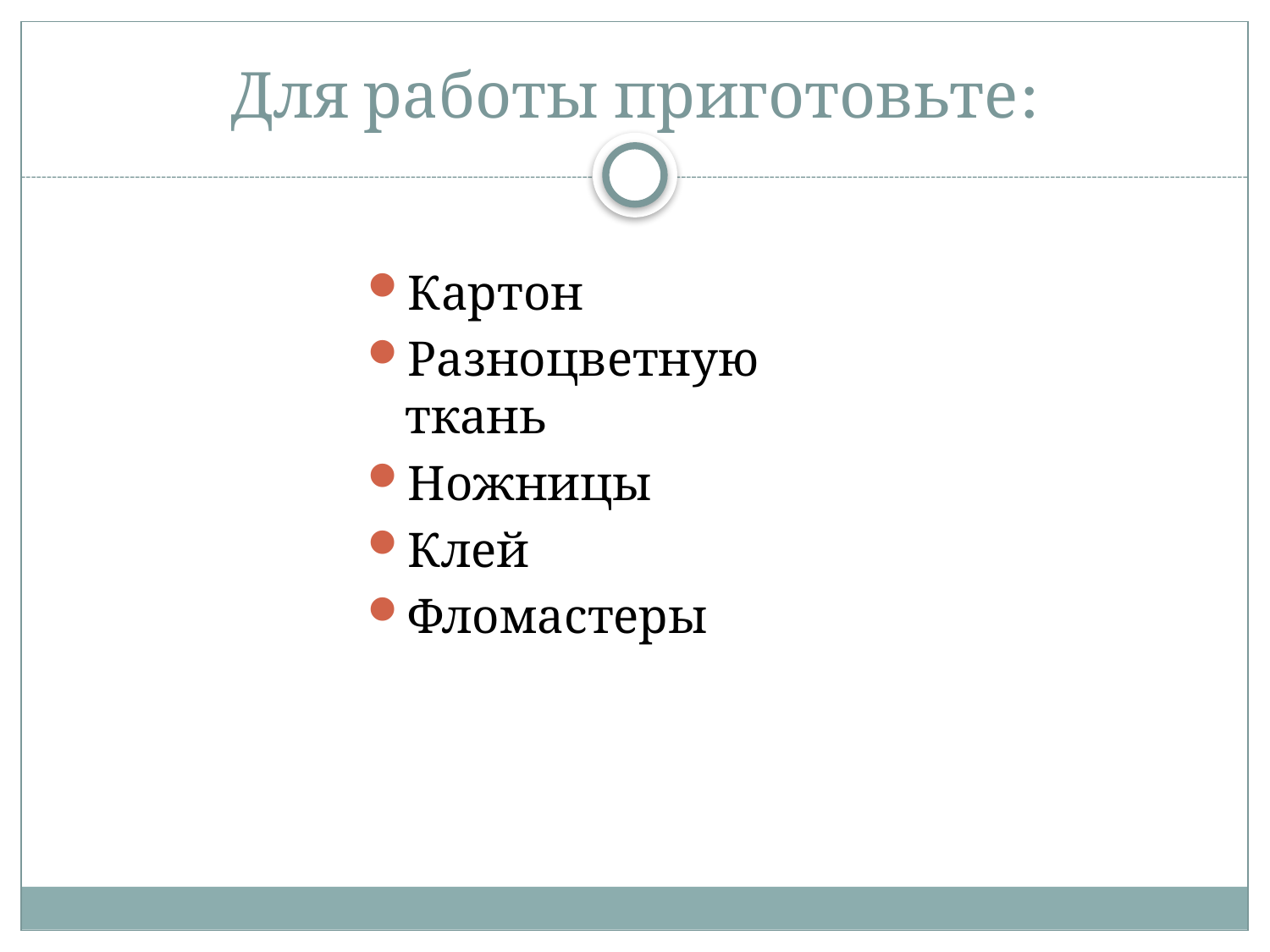

# Для работы приготовьте:
Картон
Разноцветную ткань
Ножницы
Клей
Фломастеры